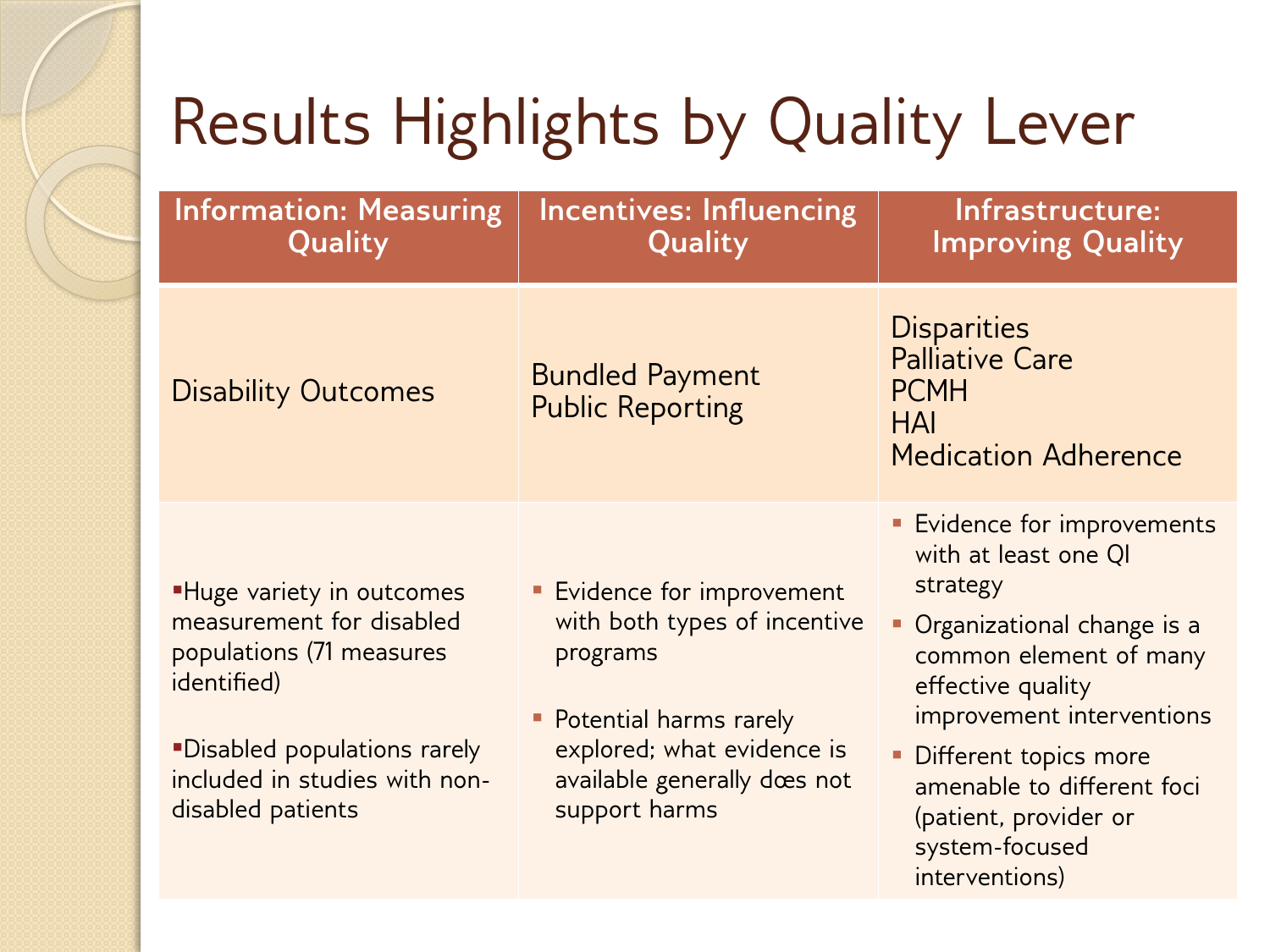

# Results Highlights by Quality Lever
| Information: Measuring Quality | Incentives: Influencing Quality | Infrastructure: Improving Quality |
| --- | --- | --- |
| Disability Outcomes | Bundled Payment Public Reporting | Disparities Palliative Care PCMH HAI Medication Adherence |
| Huge variety in outcomes measurement for disabled populations (71 measures identified) Disabled populations rarely included in studies with non-disabled patients | Evidence for improvement with both types of incentive programs Potential harms rarely explored; what evidence is available generally does not support harms | Evidence for improvements with at least one QI strategy Organizational change is a common element of many effective quality improvement interventions Different topics more amenable to different foci (patient, provider or system-focused interventions) |